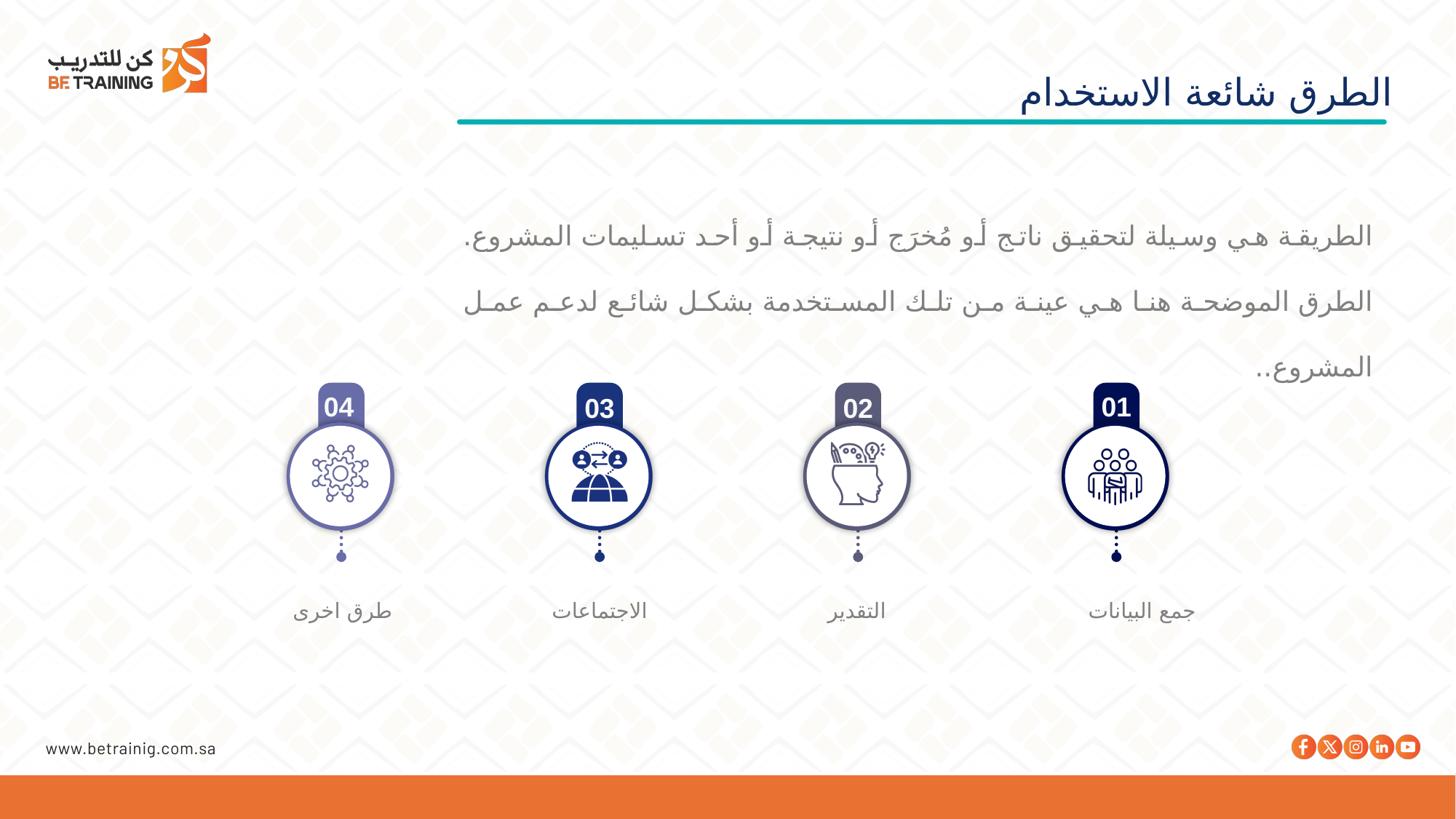

الطرق شائعة الاستخدام
الطريقة هي وسيلة لتحقيق ناتج أو مُخرَج أو نتيجة أو أحد تسليمات المشروع. الطرق الموضحة هنا هي عينة من تلك المستخدمة بشكل شائع لدعم عمل المشروع..

04

03

02

01

طرق اخرى
الاجتماعات
التقدير
جمع البيانات